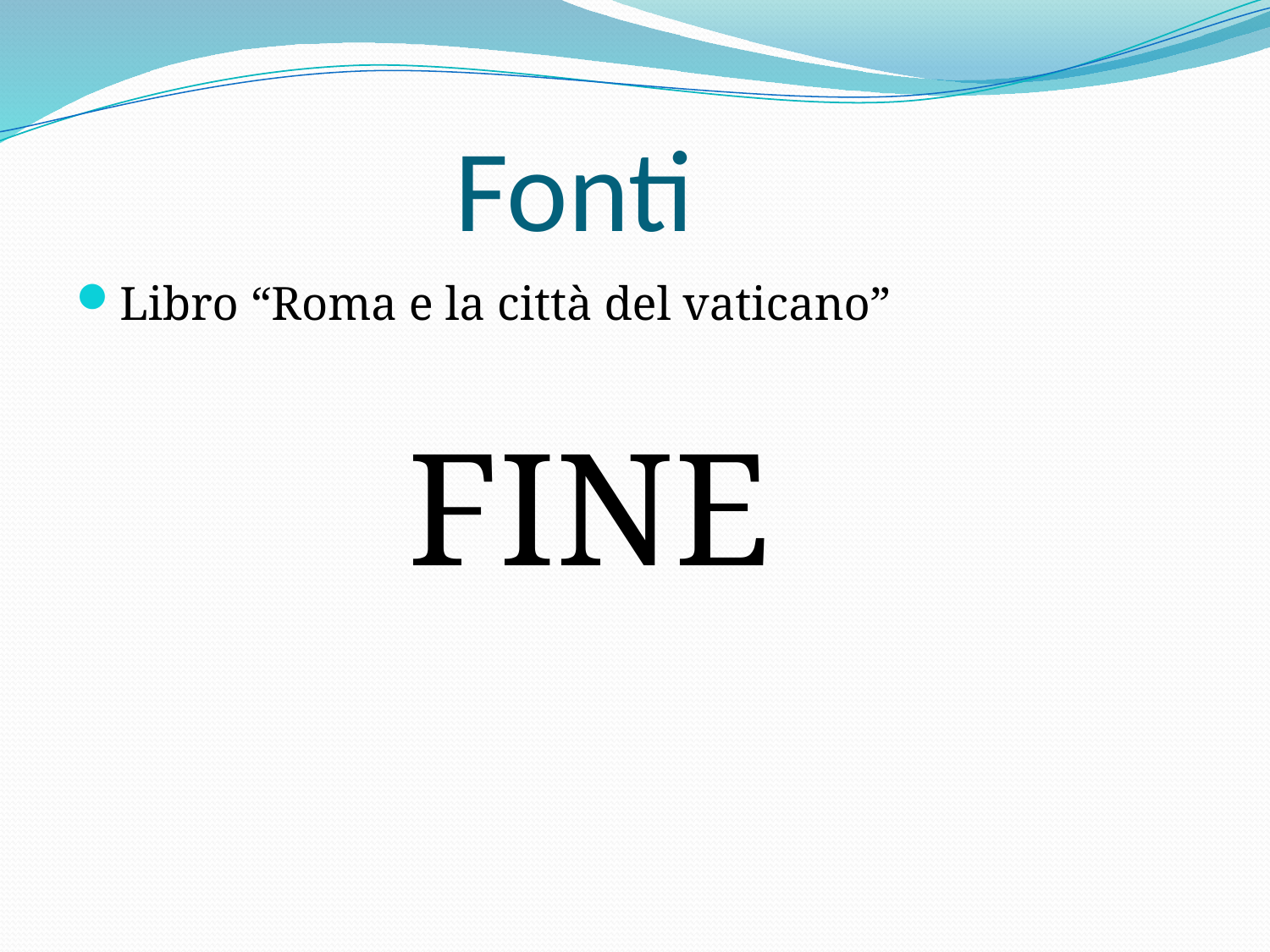

# Fonti
Libro “Roma e la città del vaticano”

 FINE